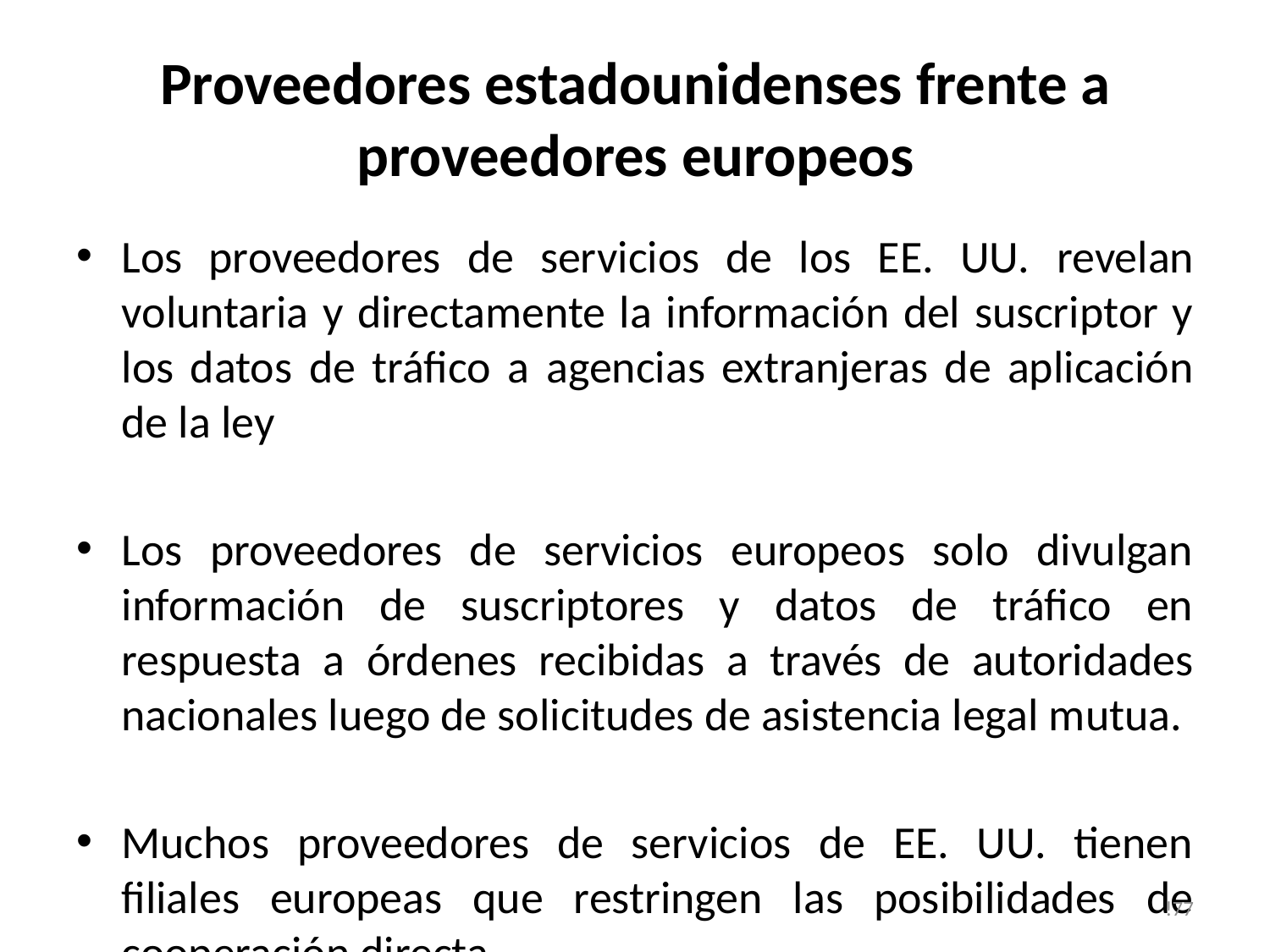

# Proveedores estadounidenses frente a proveedores europeos
Los proveedores de servicios de los EE. UU. revelan voluntaria y directamente la información del suscriptor y los datos de tráfico a agencias extranjeras de aplicación de la ley

Los proveedores de servicios europeos solo divulgan información de suscriptores y datos de tráfico en respuesta a órdenes recibidas a través de autoridades nacionales luego de solicitudes de asistencia legal mutua.

Muchos proveedores de servicios de EE. UU. tienen filiales europeas que restringen las posibilidades de cooperación directa
!77